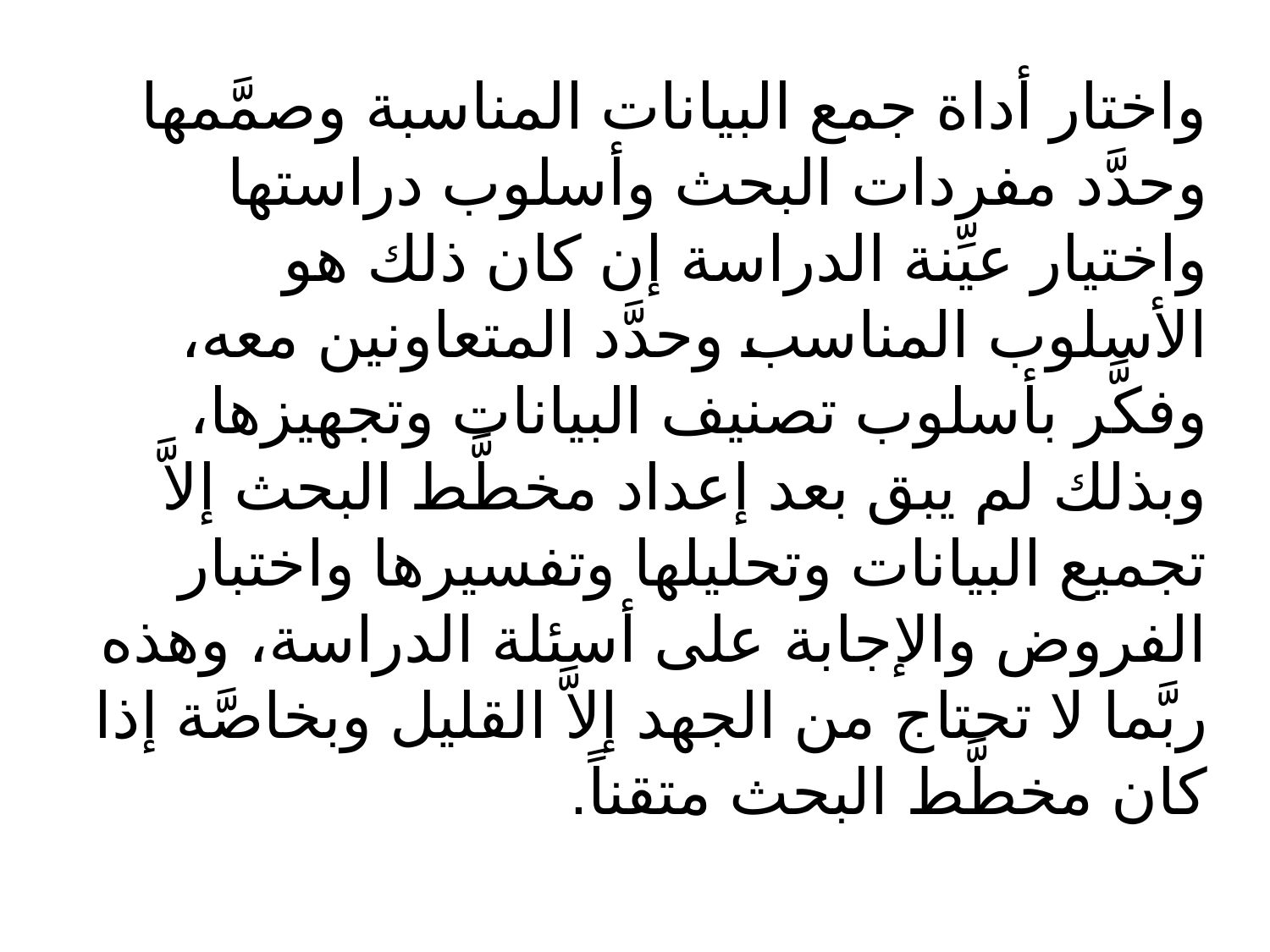

واختار أداة جمع البيانات المناسبة وصمَّمها وحدَّد مفردات البحث وأسلوب دراستها واختيار عيِّنة الدراسة إن كان ذلك هو الأسلوب المناسب وحدَّد المتعاونين معه، وفكَّر بأسلوب تصنيف البيانات وتجهيزها، وبذلك لم يبق بعد إعداد مخطَّط البحث إلاَّ تجميع البيانات وتحليلها وتفسيرها واختبار الفروض والإجابة على أسئلة الدراسة، وهذه ربَّما لا تحتاج من الجهد إلاَّ القليل وبخاصَّة إذا كان مخطَّط البحث متقناً.